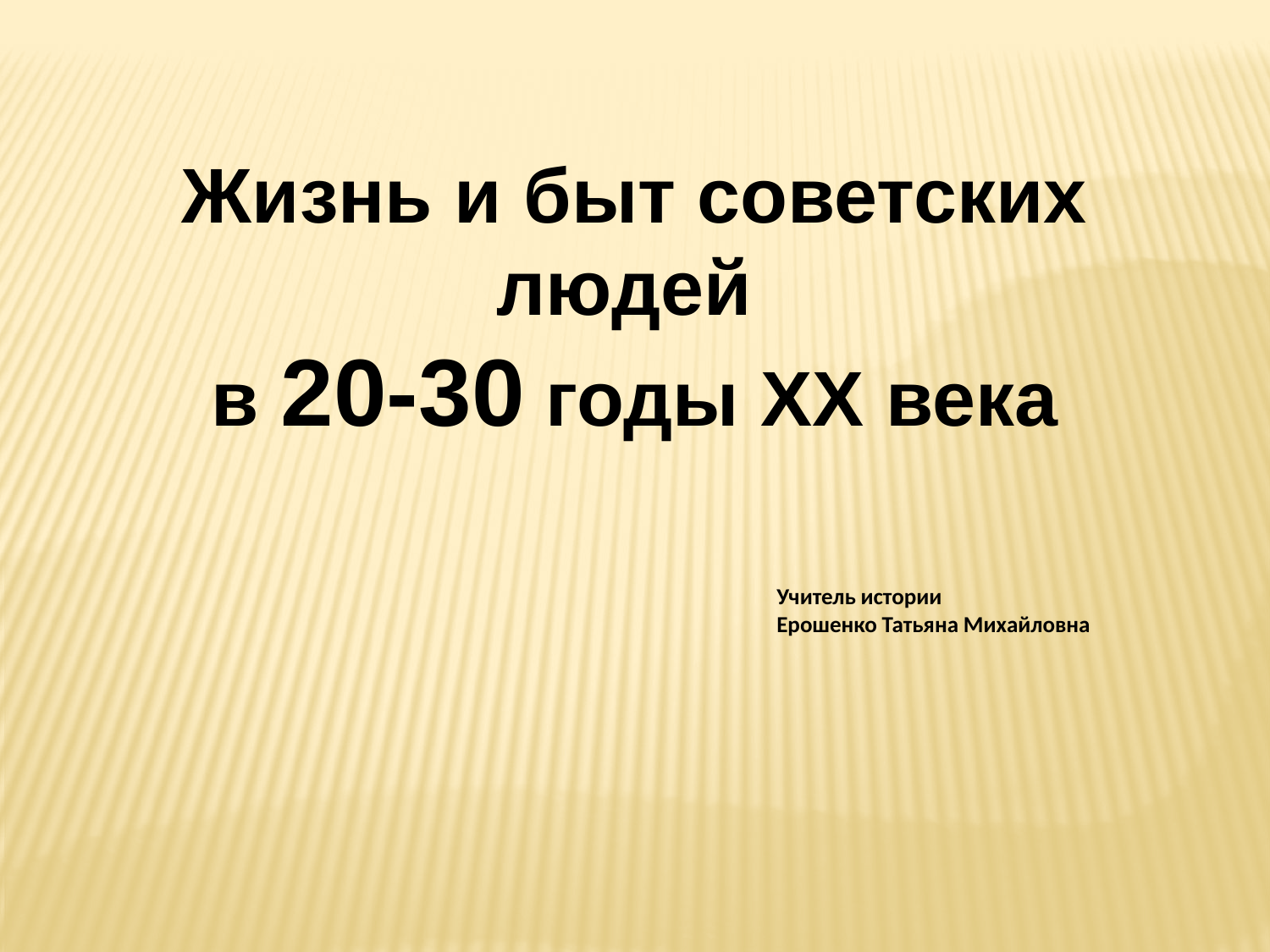

Жизнь и быт советских людей
в 20-30 годы XX века
Учитель истории
Ерошенко Татьяна Михайловна